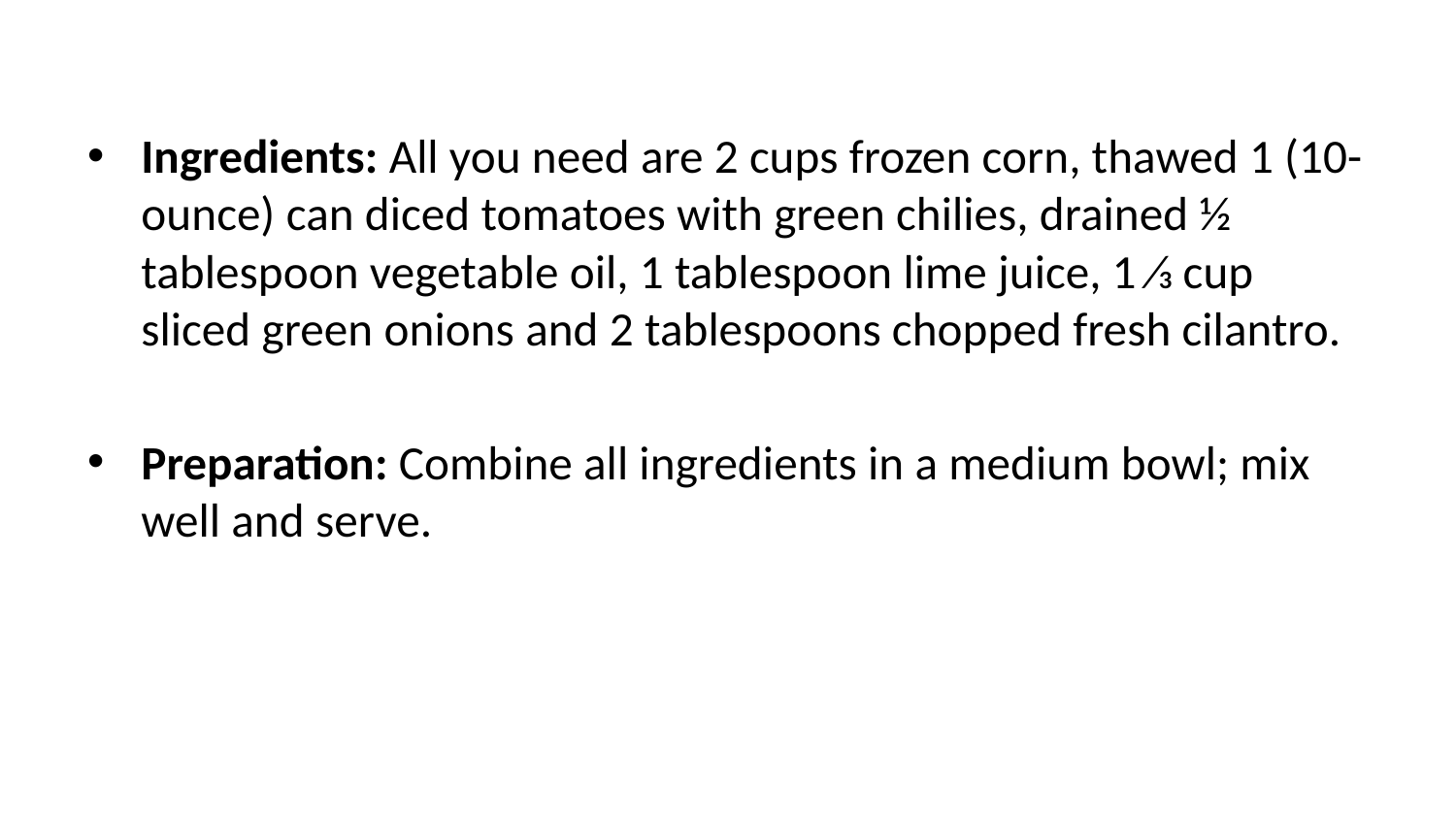

Ingredients: All you need are 2 cups frozen corn, thawed 1 (10-ounce) can diced tomatoes with green chilies, drained ½ tablespoon vegetable oil, 1 tablespoon lime juice, 1 ⁄3 cup sliced green onions and 2 tablespoons chopped fresh cilantro.

Preparation: Combine all ingredients in a medium bowl; mix well and serve.